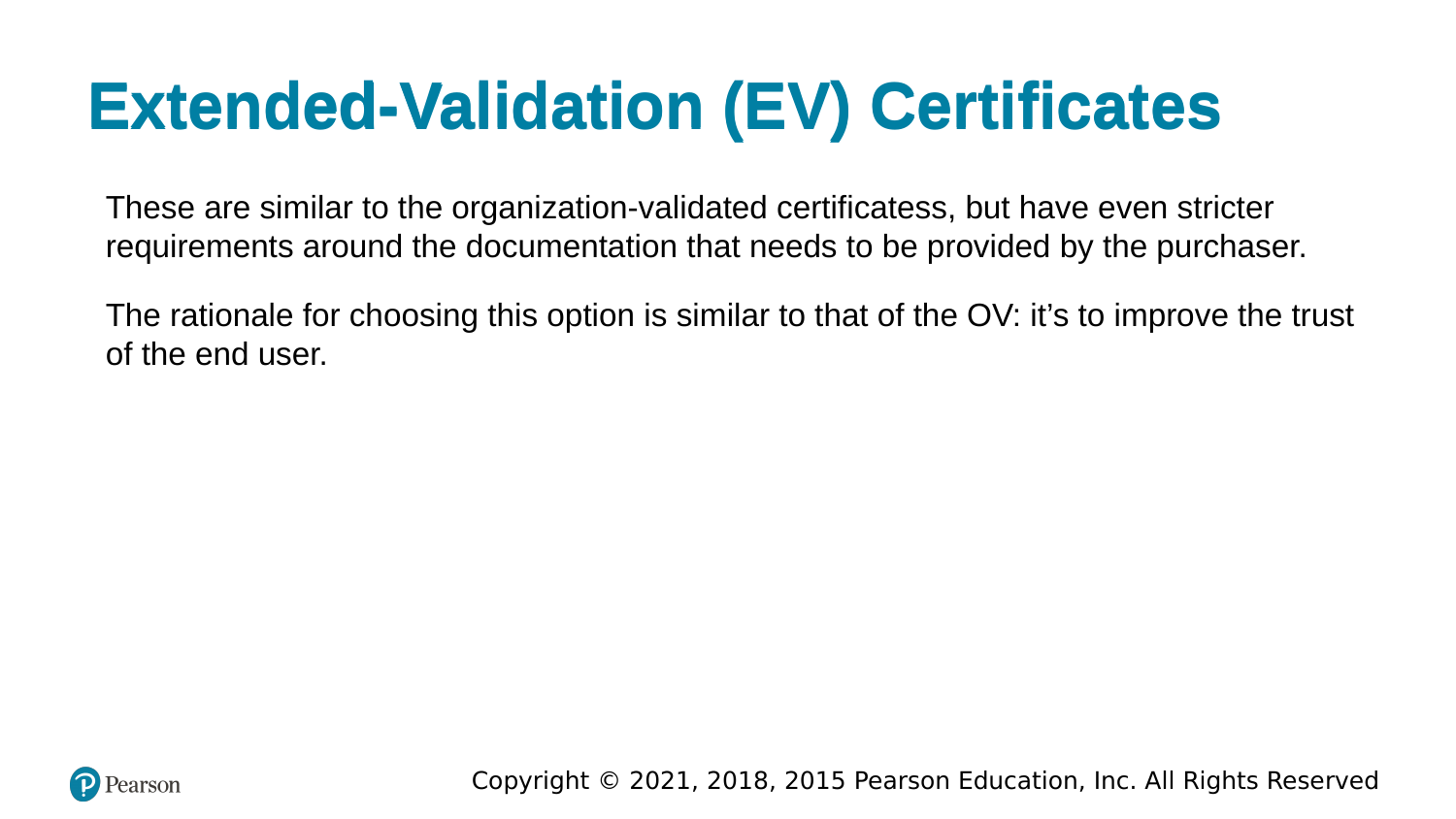

Extended-Validation (EV) Certificates
# Extended-Validation (EV) Certificates
These are similar to the organization-validated certificatess, but have even stricter requirements around the documentation that needs to be provided by the purchaser.
The rationale for choosing this option is similar to that of the OV: it’s to improve the trust of the end user.